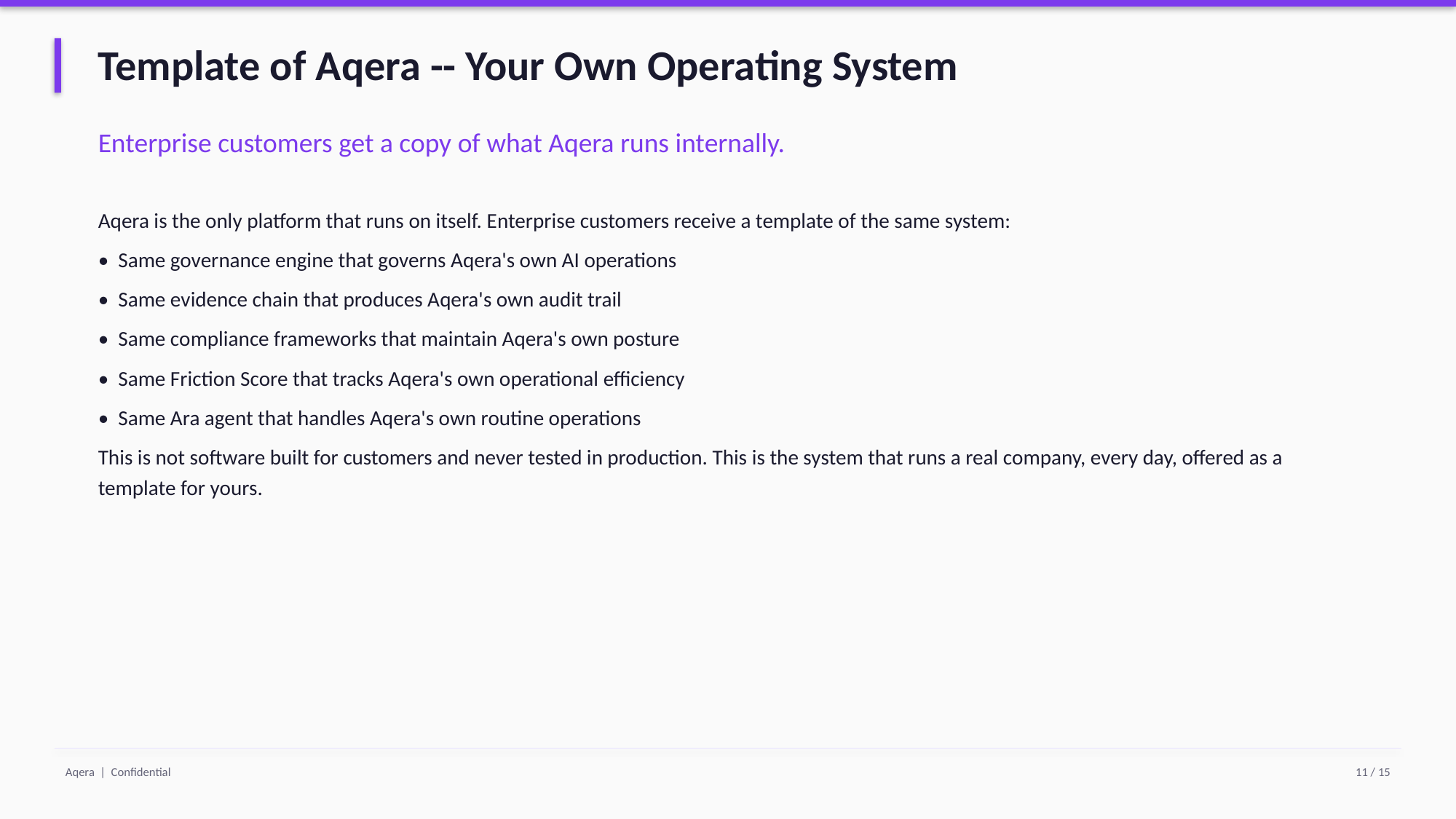

Template of Aqera -- Your Own Operating System

Enterprise customers get a copy of what Aqera runs internally.
Aqera is the only platform that runs on itself. Enterprise customers receive a template of the same system:
•  Same governance engine that governs Aqera's own AI operations
•  Same evidence chain that produces Aqera's own audit trail
•  Same compliance frameworks that maintain Aqera's own posture
•  Same Friction Score that tracks Aqera's own operational efficiency
•  Same Ara agent that handles Aqera's own routine operations
This is not software built for customers and never tested in production. This is the system that runs a real company, every day, offered as a template for yours.

Aqera  |  Confidential
11 / 15